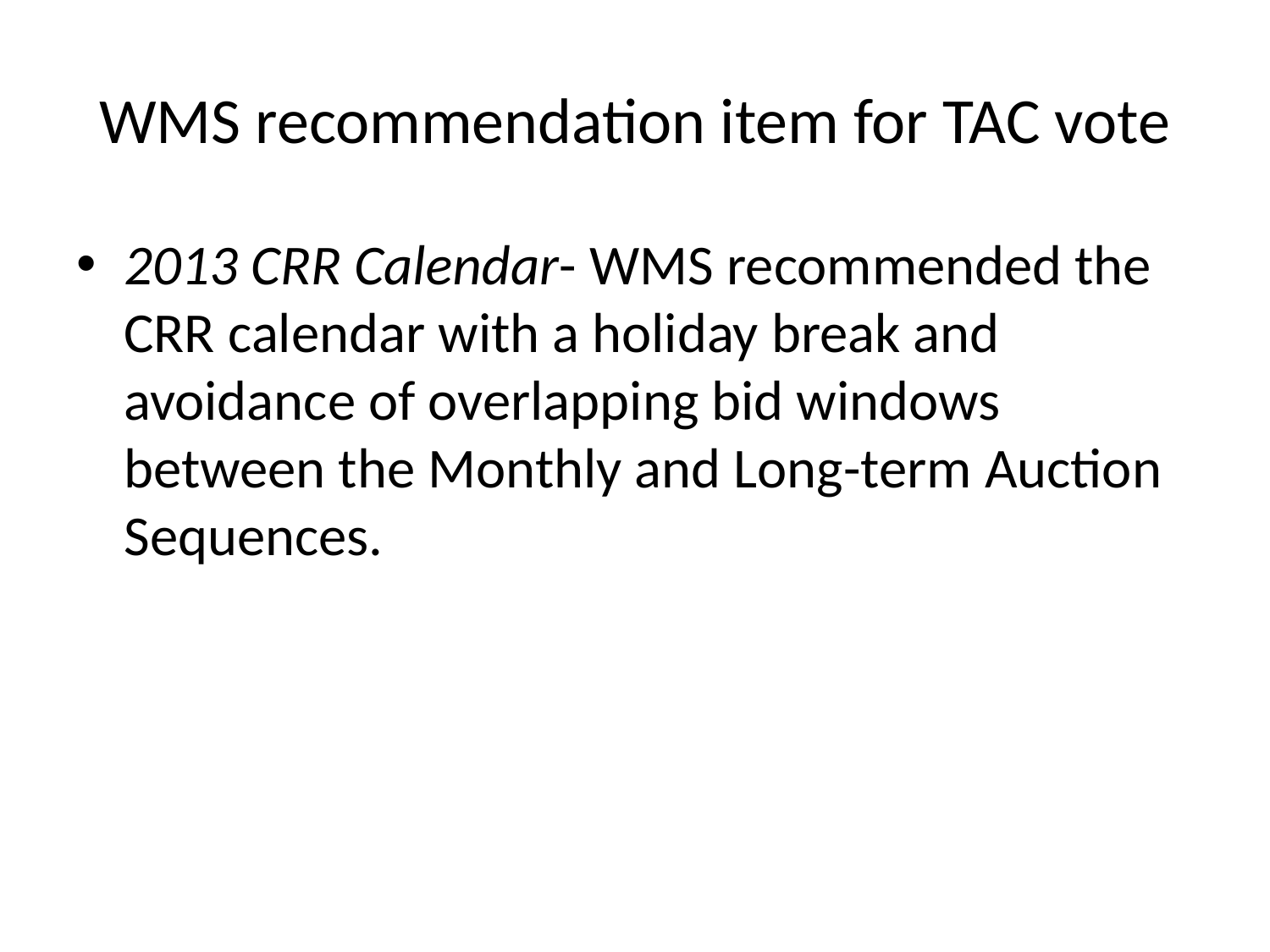

# WMS recommendation item for TAC vote
2013 CRR Calendar- WMS recommended the CRR calendar with a holiday break and avoidance of overlapping bid windows between the Monthly and Long-term Auction Sequences.